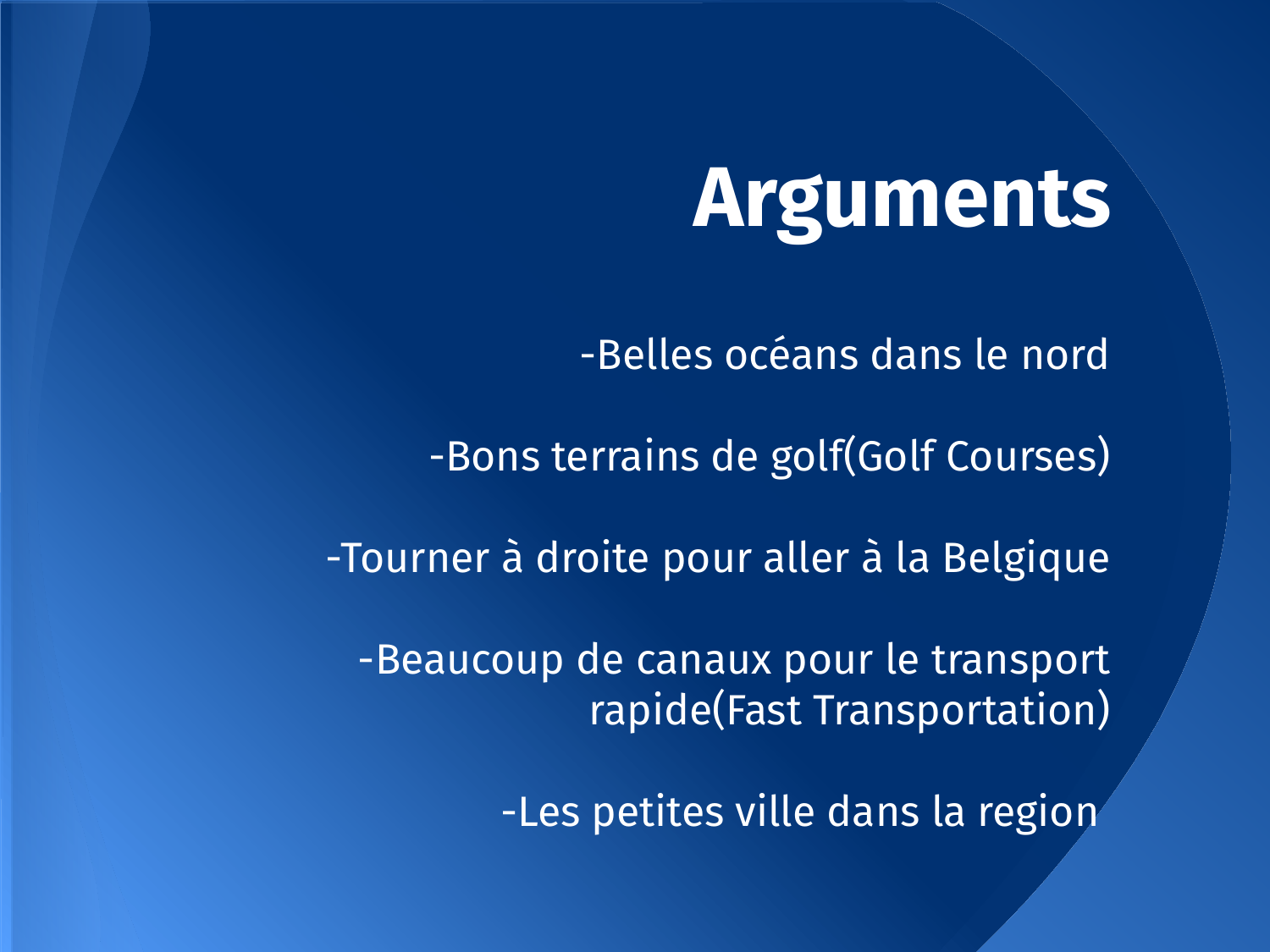

# Arguments
-Belles océans dans le nord

-Bons terrains de golf(Golf Courses)

-Tourner à droite pour aller à la Belgique

-Beaucoup de canaux pour le transport rapide(Fast Transportation)

-Les petites ville dans la region